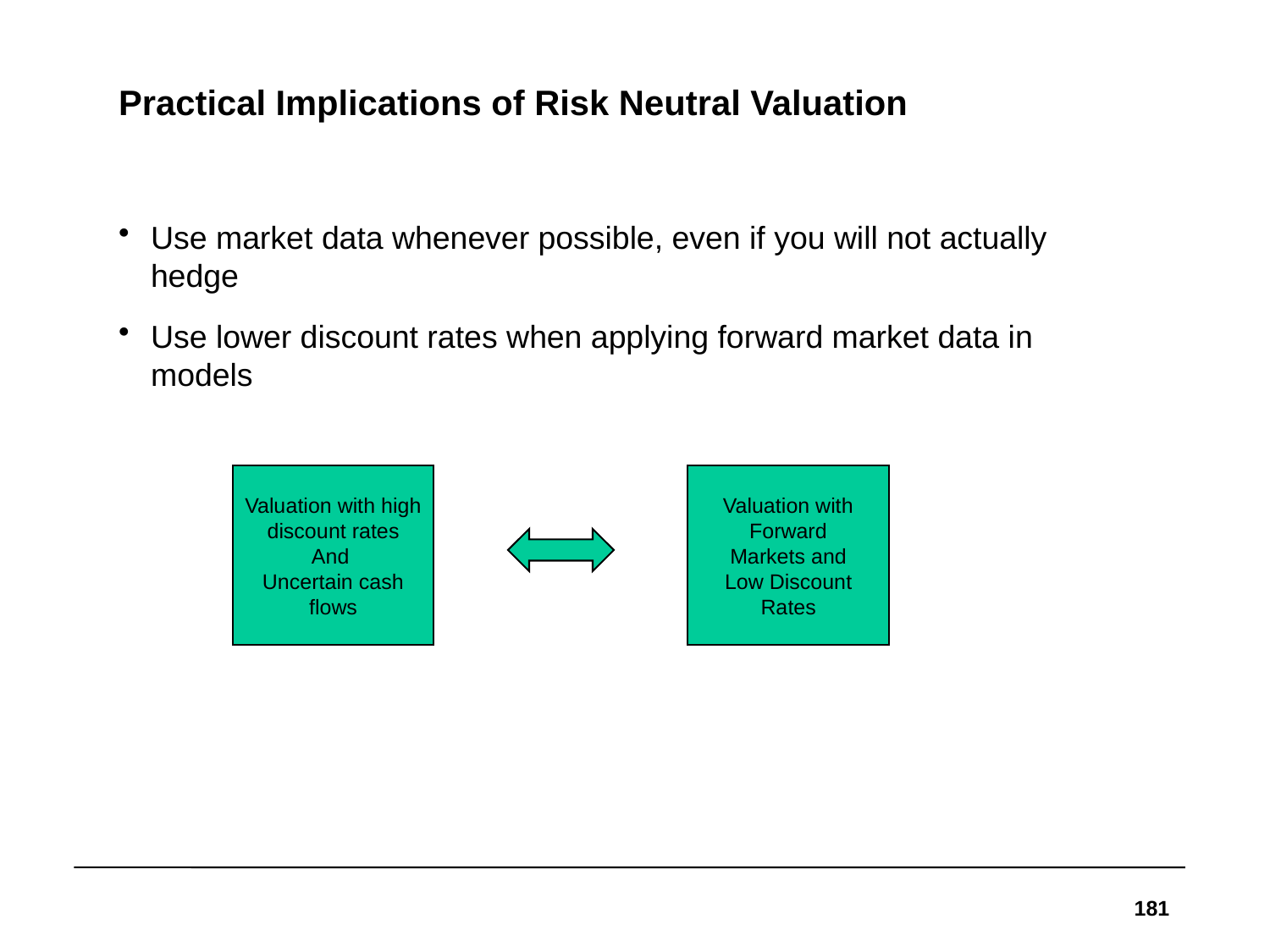

# Practical Implications of Risk Neutral Valuation
Use market data whenever possible, even if you will not actually hedge
Use lower discount rates when applying forward market data in models
Valuation with high
discount rates
And
Uncertain cash
flows
Valuation with
Forward
Markets and
Low Discount
Rates